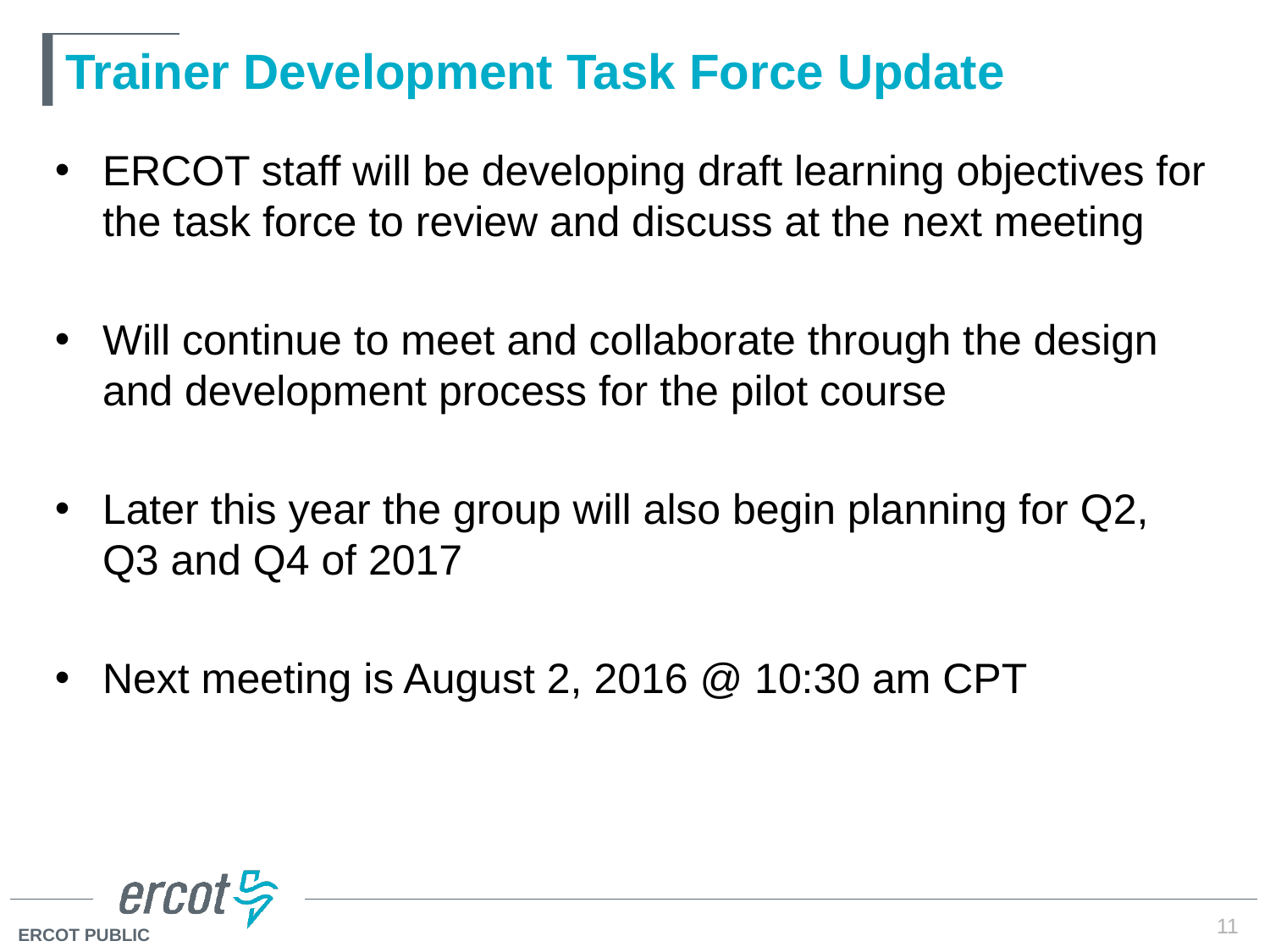

# Trainer Development Task Force Update
ERCOT staff will be developing draft learning objectives for the task force to review and discuss at the next meeting

Will continue to meet and collaborate through the design and development process for the pilot course

Later this year the group will also begin planning for Q2, Q3 and Q4 of 2017

Next meeting is August 2, 2016 @ 10:30 am CPT

11